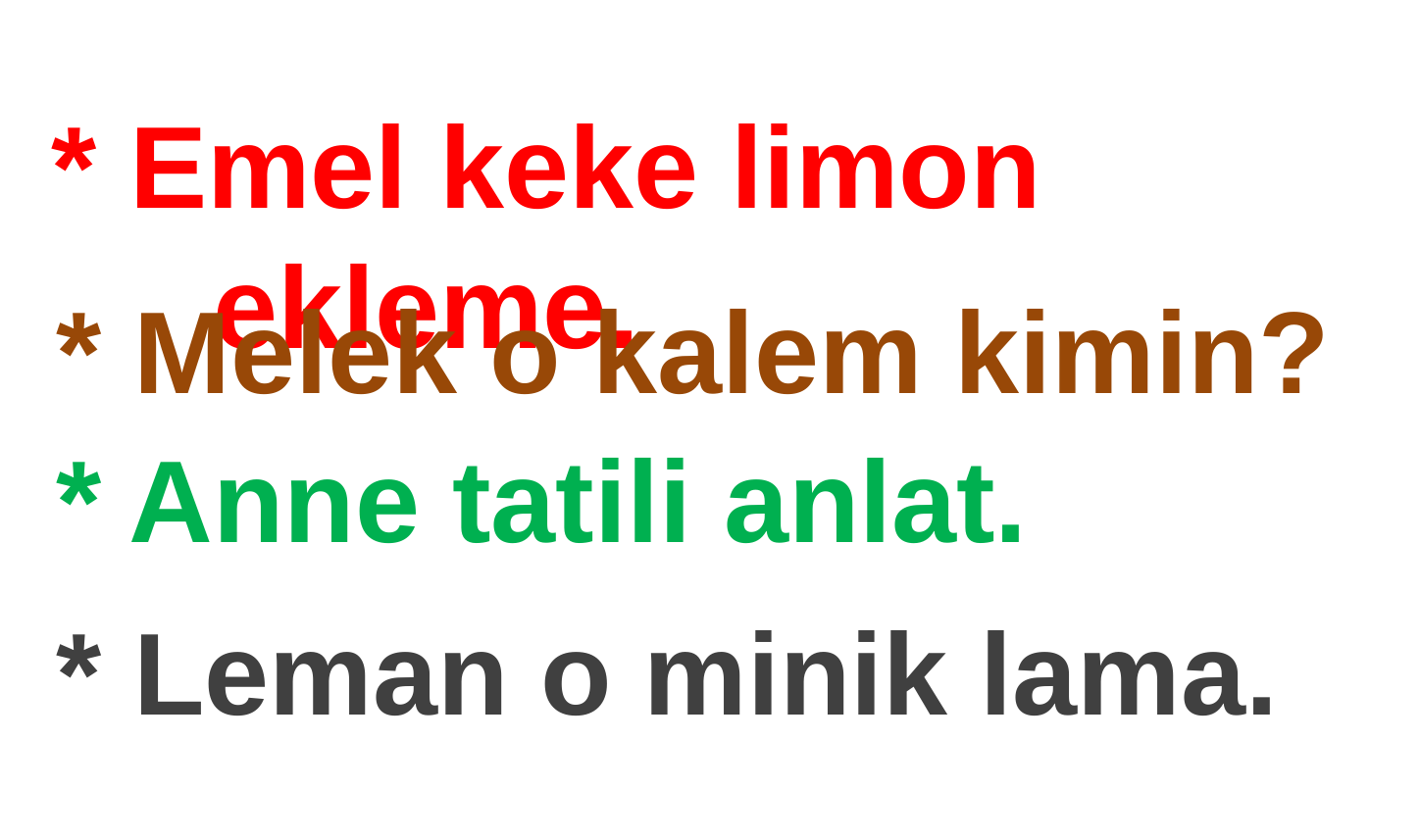

* Emel keke limon ekleme.
* Melek o kalem kimin?

* Anne tatili anlat.
* Leman o minik lama.